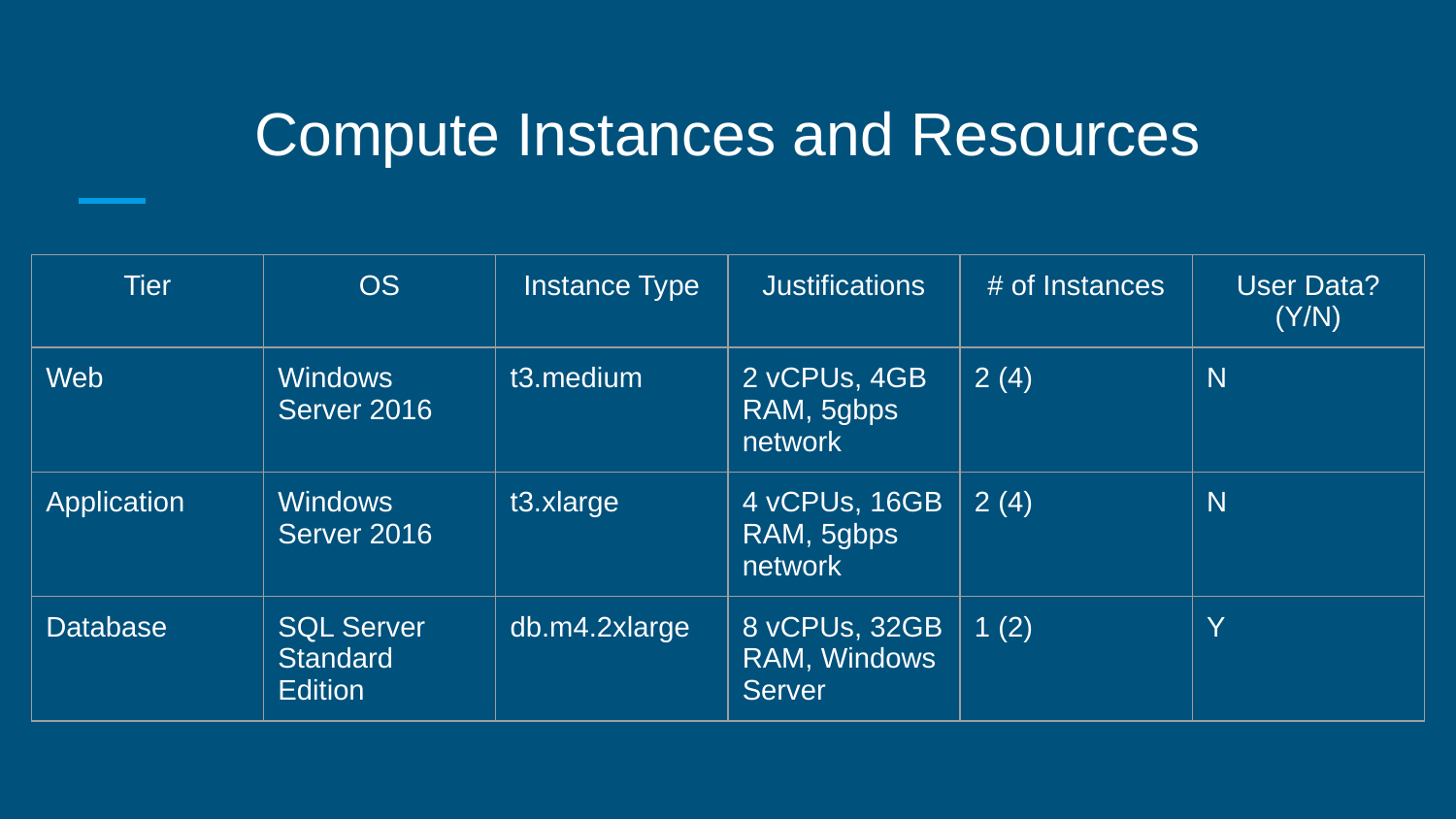

# Compute Instances and Resources
| Tier | OS | Instance Type | Justifications | # of Instances | User Data? (Y/N) |
| --- | --- | --- | --- | --- | --- |
| Web | Windows Server 2016 | t3.medium | 2 vCPUs, 4GB RAM, 5gbps network | 2 (4) | N |
| Application | Windows Server 2016 | t3.xlarge | 4 vCPUs, 16GB RAM, 5gbps network | 2 (4) | N |
| Database | SQL Server Standard Edition | db.m4.2xlarge | 8 vCPUs, 32GB RAM, Windows Server | 1 (2) | Y |